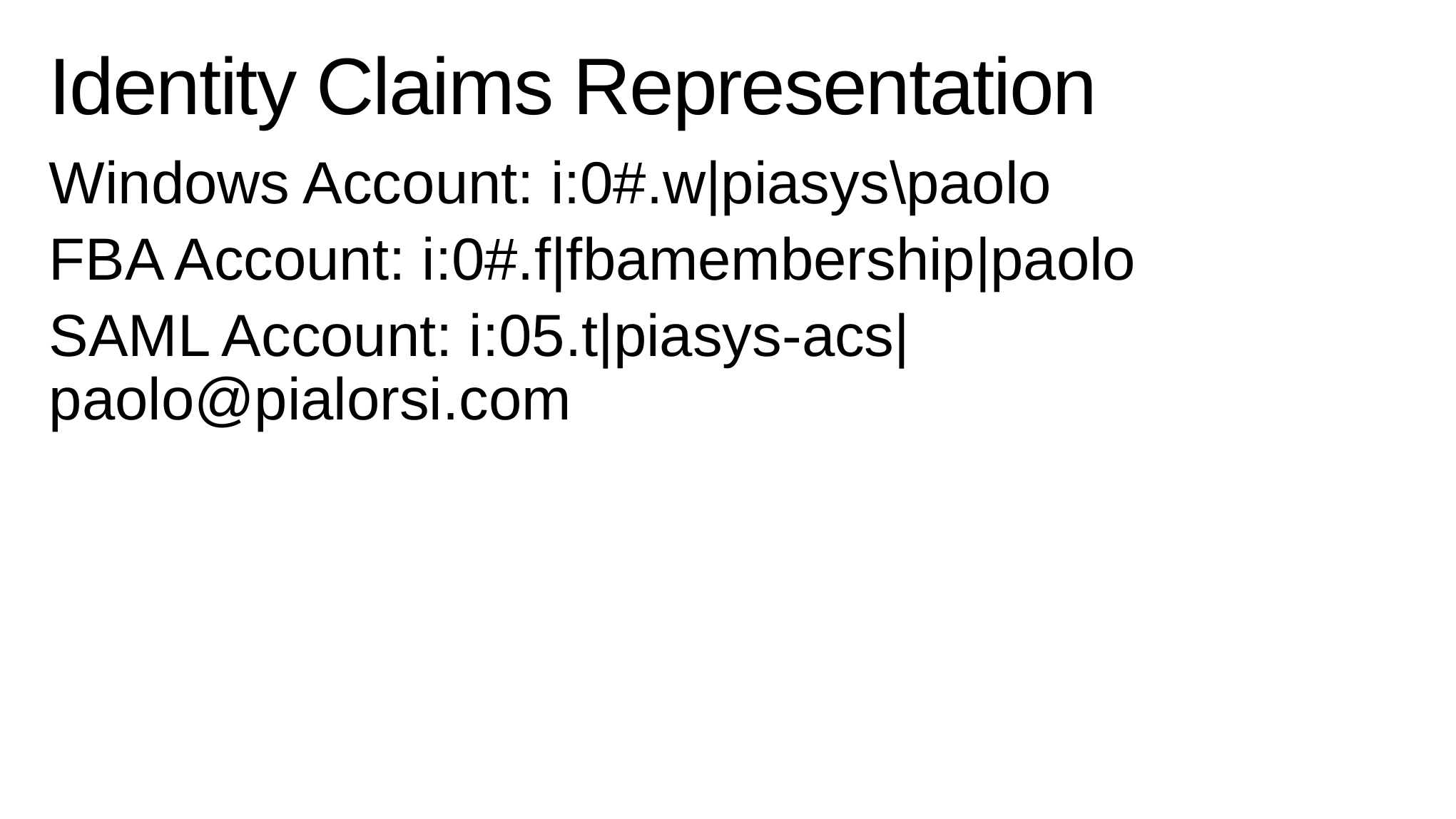

# Identity Claims Representation
Windows Account: i:0#.w|piasys\paolo
FBA Account: i:0#.f|fbamembership|paolo
SAML Account: i:05.t|piasys-acs|paolo@pialorsi.com